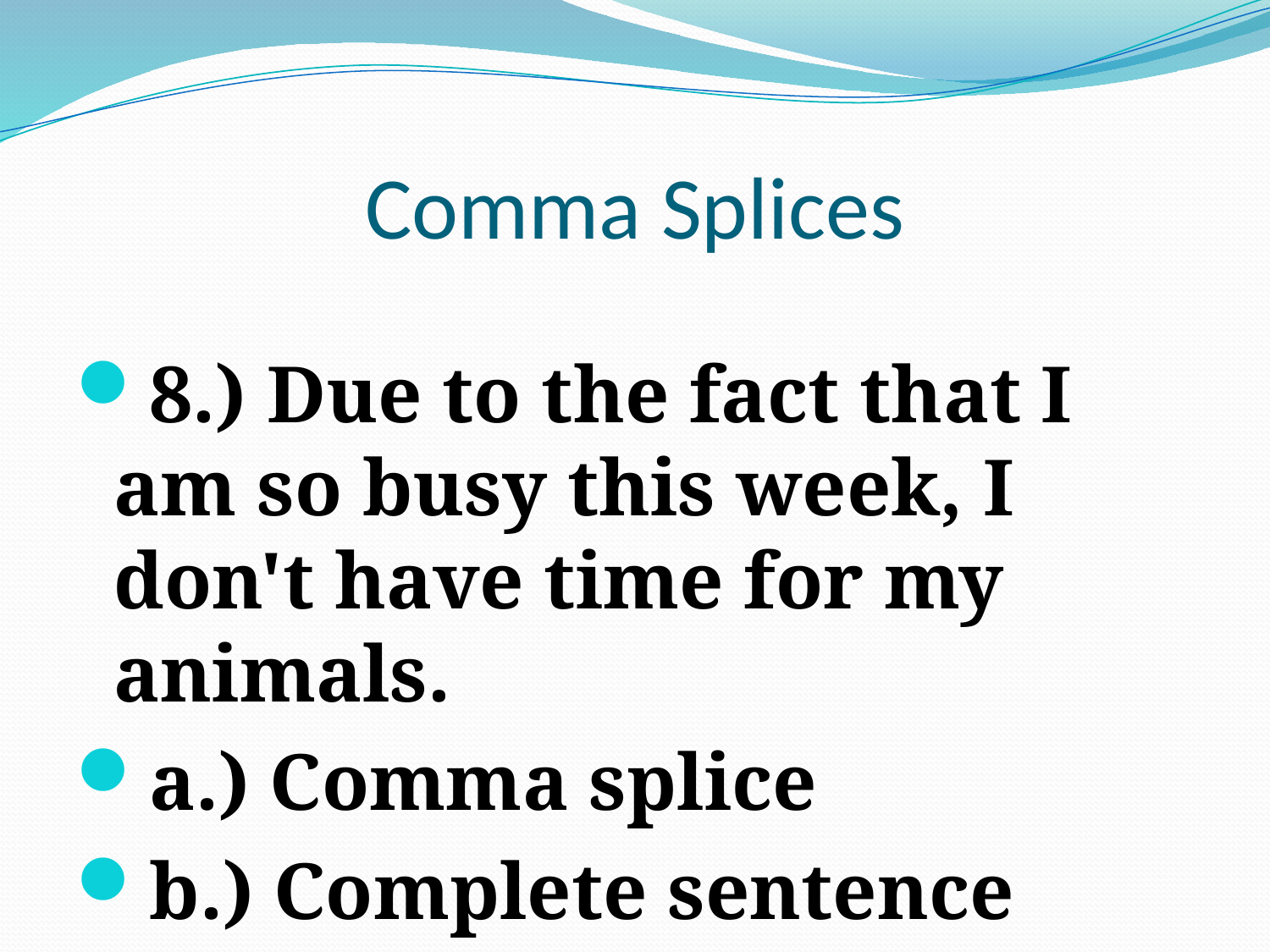

# Comma Splices

8.) Due to the fact that I am so busy this week, I don't have time for my animals.
a.) Comma splice
b.) Complete sentence